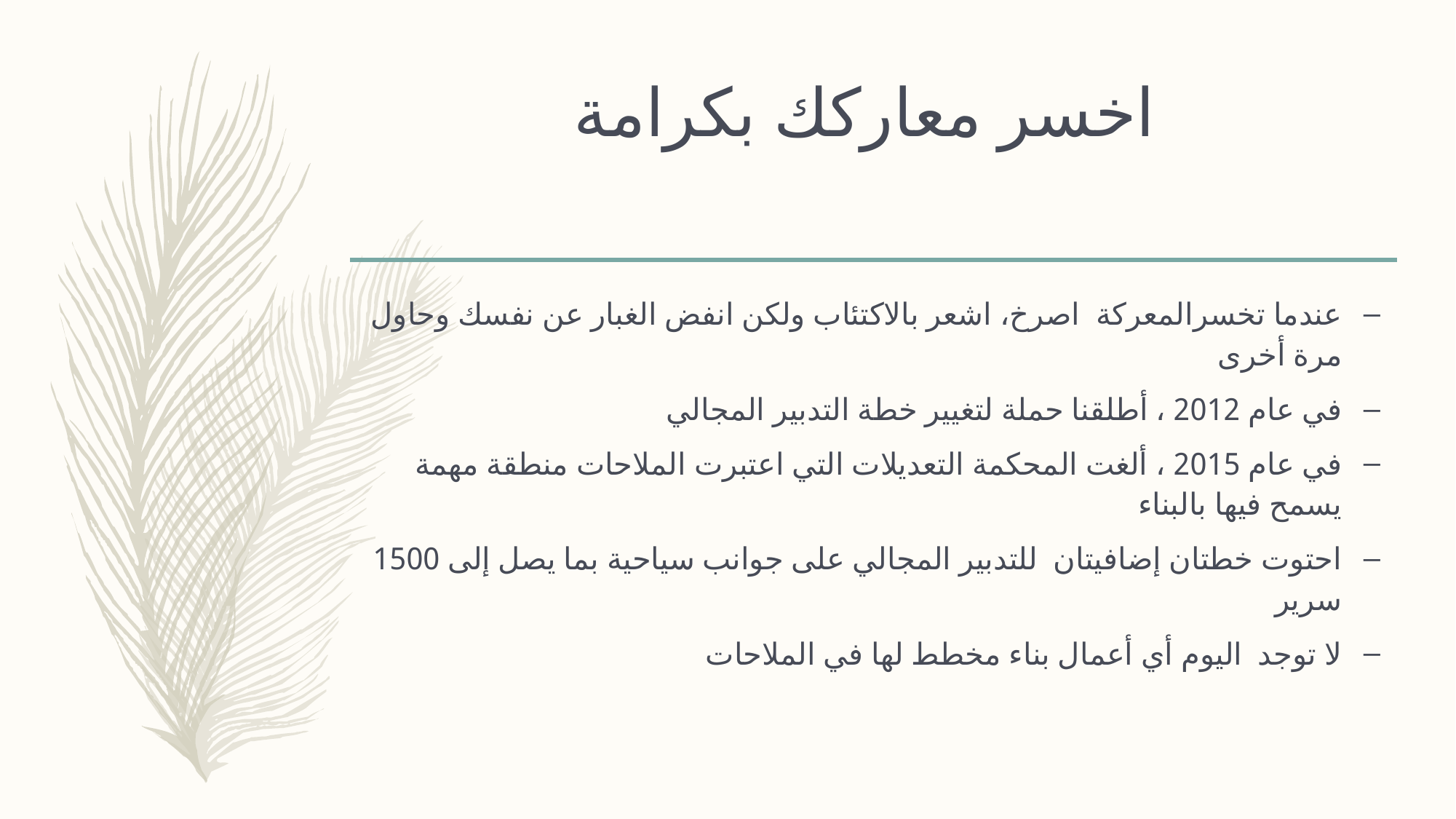

# اخسر معاركك بكرامة
عندما تخسرالمعركة  اصرخ، اشعر بالاكتئاب ولكن انفض الغبار عن نفسك وحاول مرة أخرى
في عام 2012 ، أطلقنا حملة لتغيير خطة التدبير المجالي
في عام 2015 ، ألغت المحكمة التعديلات التي اعتبرت الملاحات منطقة مهمة يسمح فيها بالبناء
احتوت خطتان إضافيتان  للتدبير المجالي على جوانب سياحية بما يصل إلى 1500 سرير
لا توجد  اليوم أي أعمال بناء مخطط لها في الملاحات